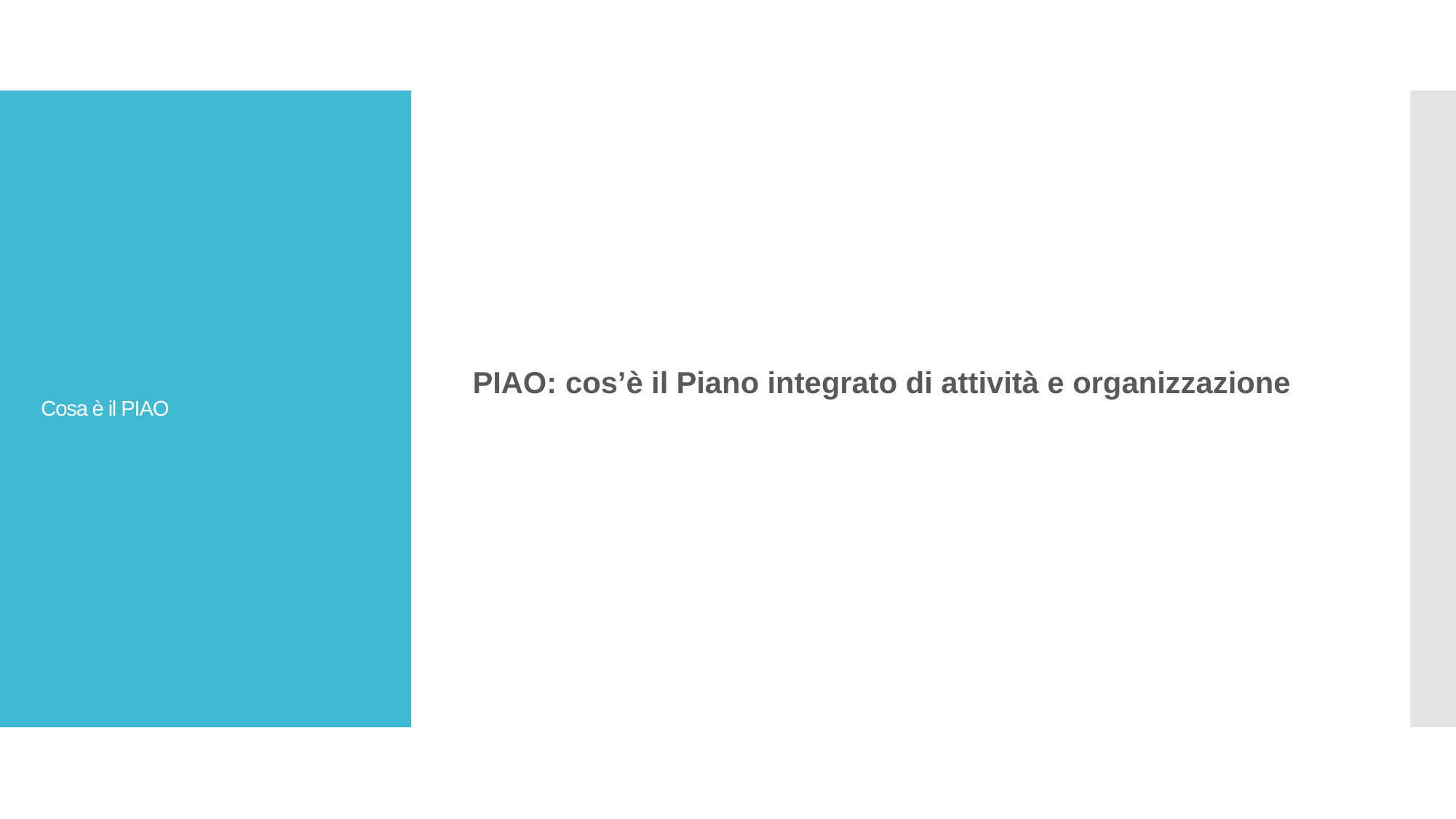

PIAO: cos’è il Piano integrato di attività e organizzazione

# Cosa è il PIAO